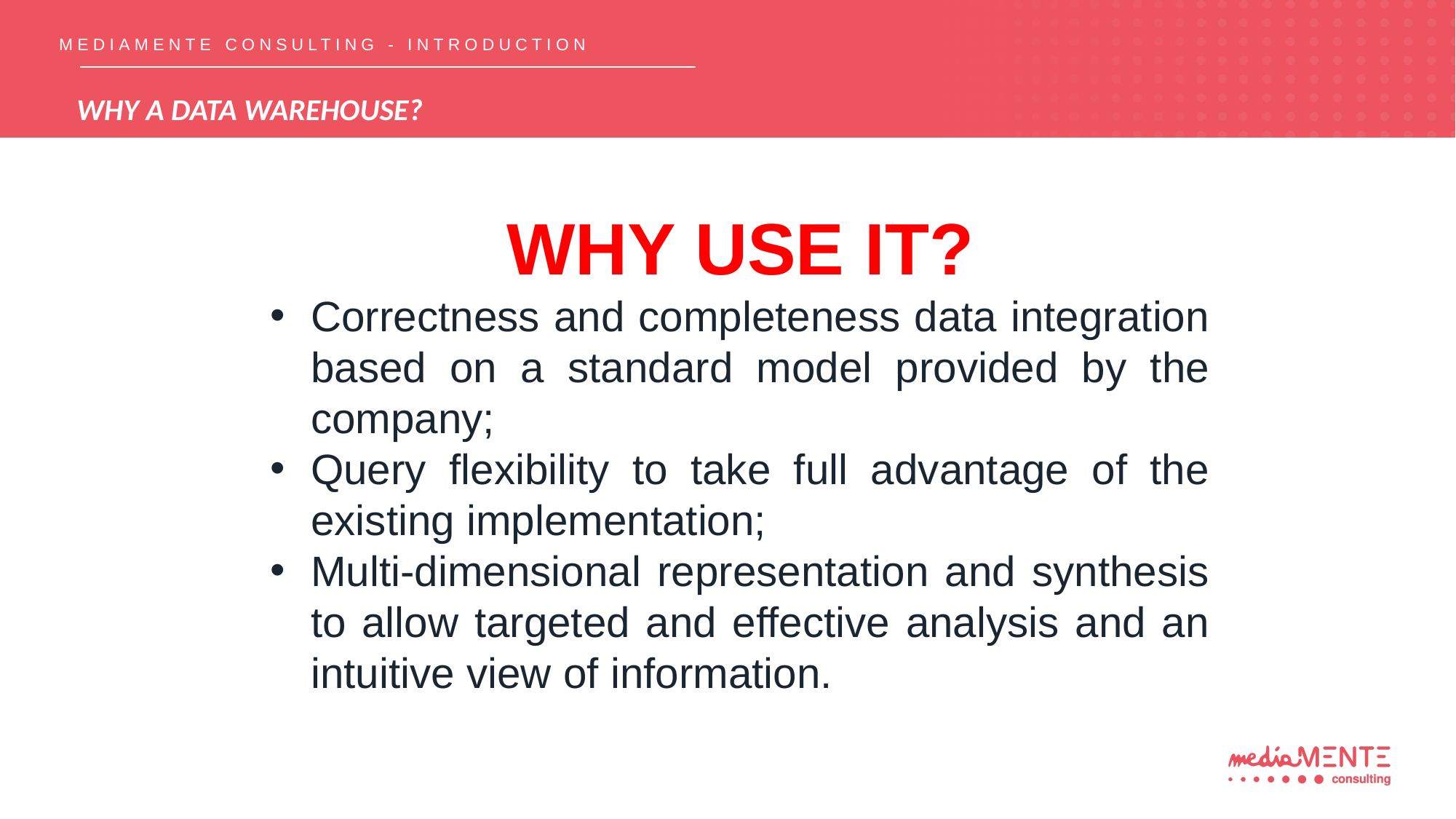

MEDIAMENTE CONSULTING - INTRODUCTION
WHY A DATA WAREHOUSE?
WHY USE IT?
Correctness and completeness data integration based on a standard model provided by the company;
Query flexibility to take full advantage of the existing implementation;
Multi-dimensional representation and synthesis to allow targeted and effective analysis and an intuitive view of information.